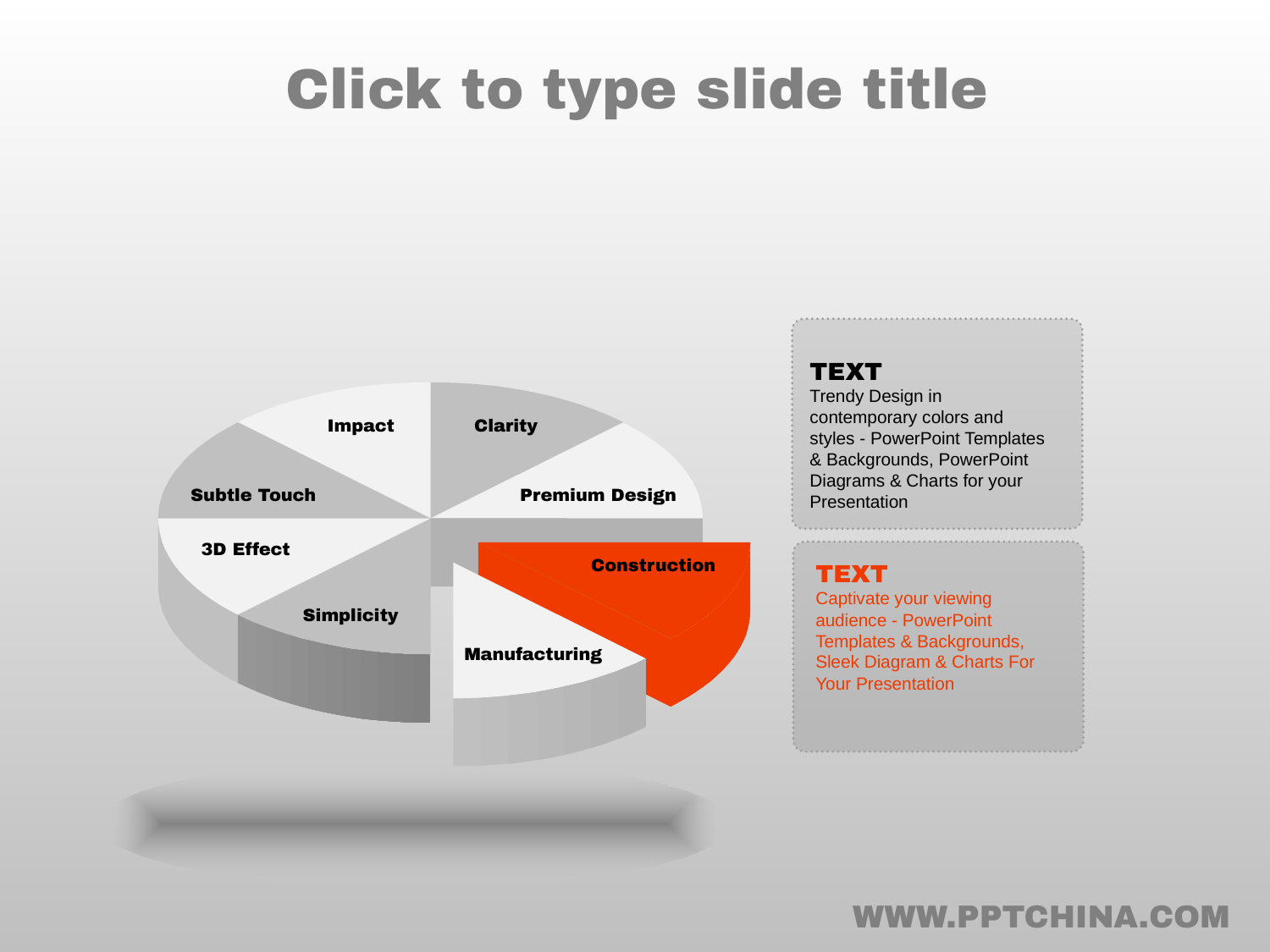

Click to type slide title

TEXT
Trendy Design in contemporary colors and styles - PowerPoint Templates & Backgrounds, PowerPoint Diagrams & Charts for your Presentation

Impact
Clarity

Subtle Touch
Premium Design

3D Effect

Construction
TEXT
Captivate your viewing audience - PowerPoint Templates & Backgrounds, Sleek Diagram & Charts For Your Presentation

Simplicity
Manufacturing